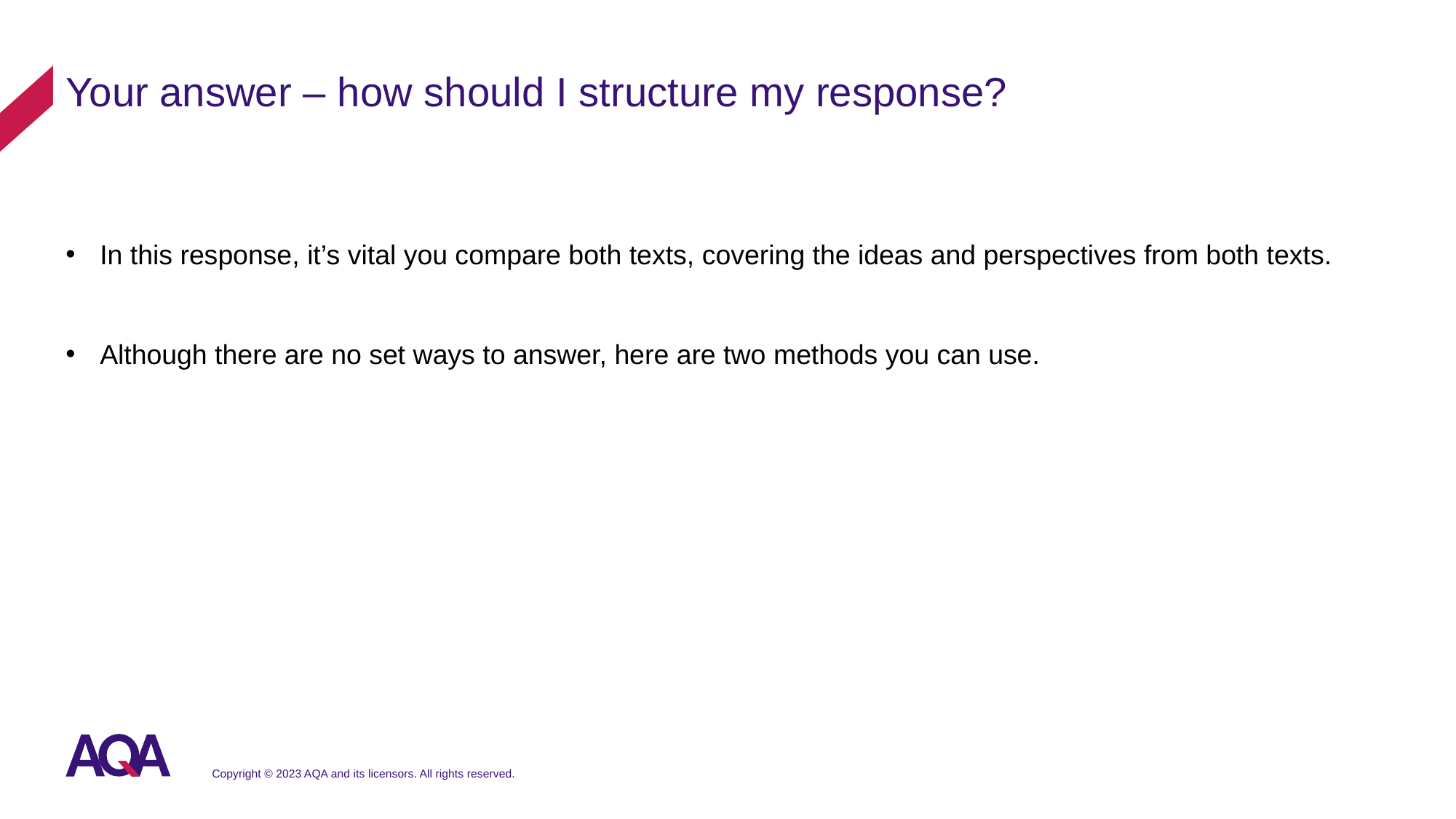

# Your answer – how should I structure my response?
In this response, it’s vital you compare both texts, covering the ideas and perspectives from both texts.

Although there are no set ways to answer, here are two methods you can use.

Copyright © 2023 AQA and its licensors. All rights reserved.